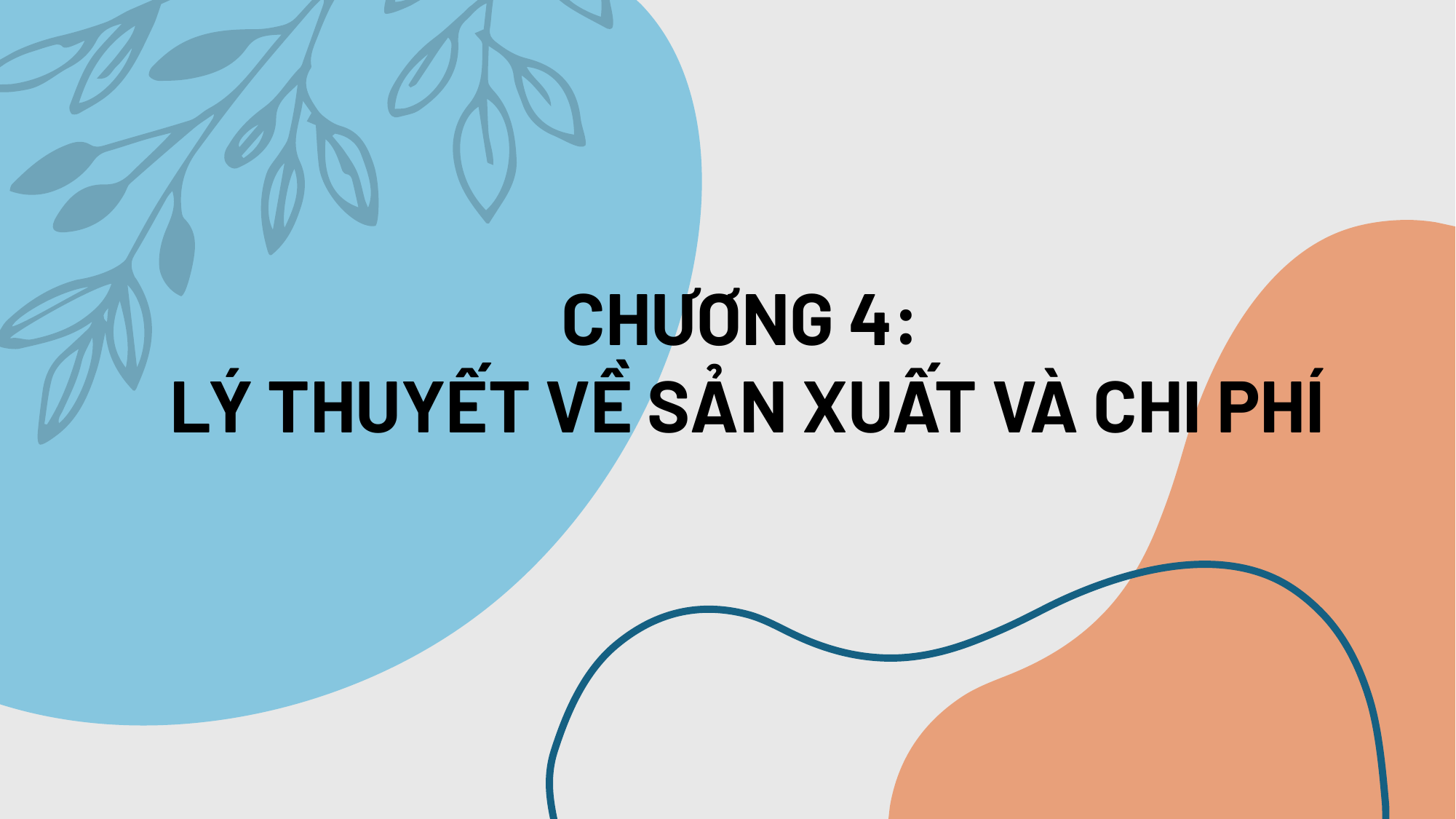

CHƯƠNG 4:
LÝ THUYẾT VỀ SẢN XUẤT VÀ CHI PHÍ